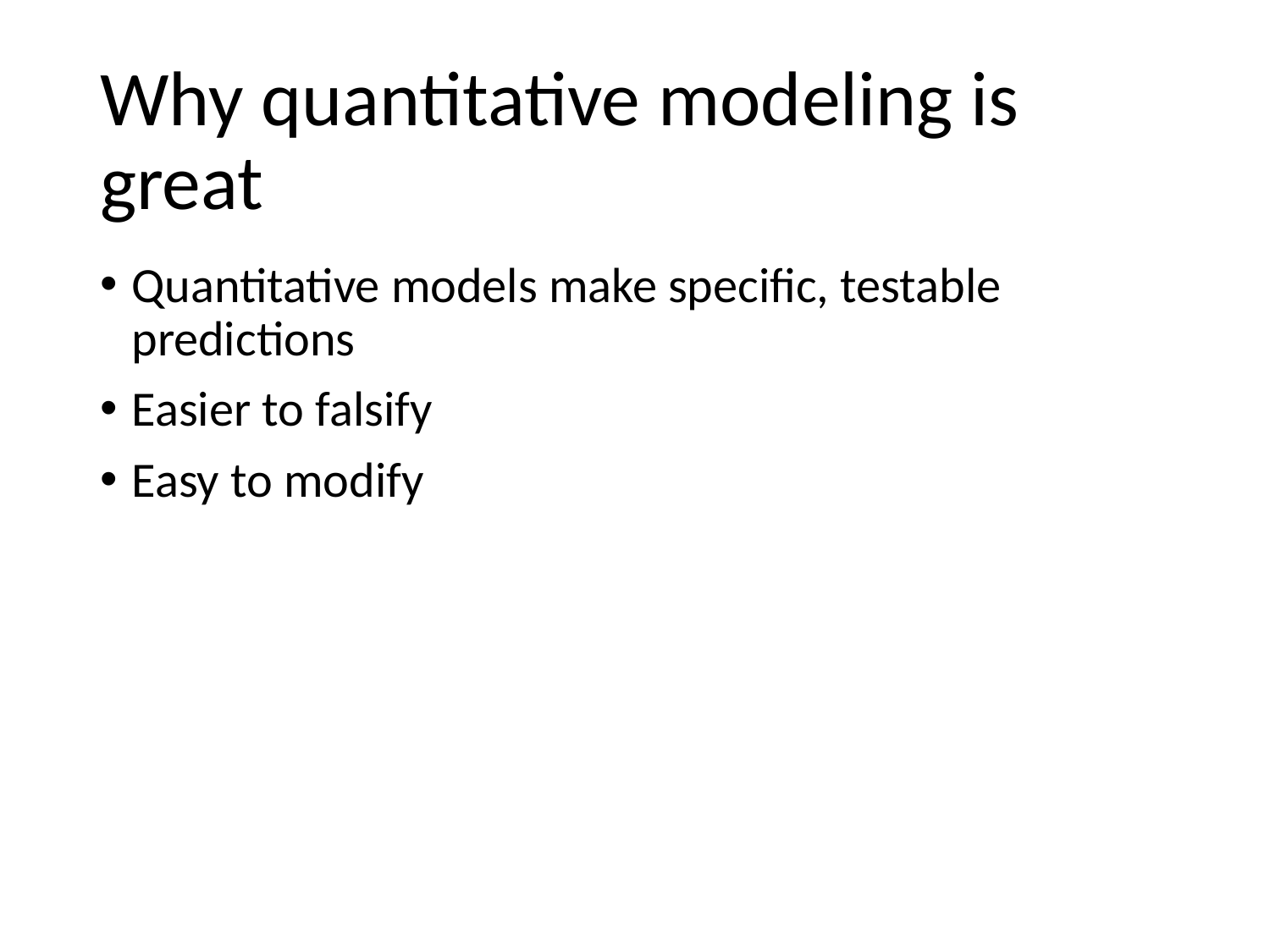

# Why quantitative modeling is great
Quantitative models make specific, testable predictions
Easier to falsify
Easy to modify